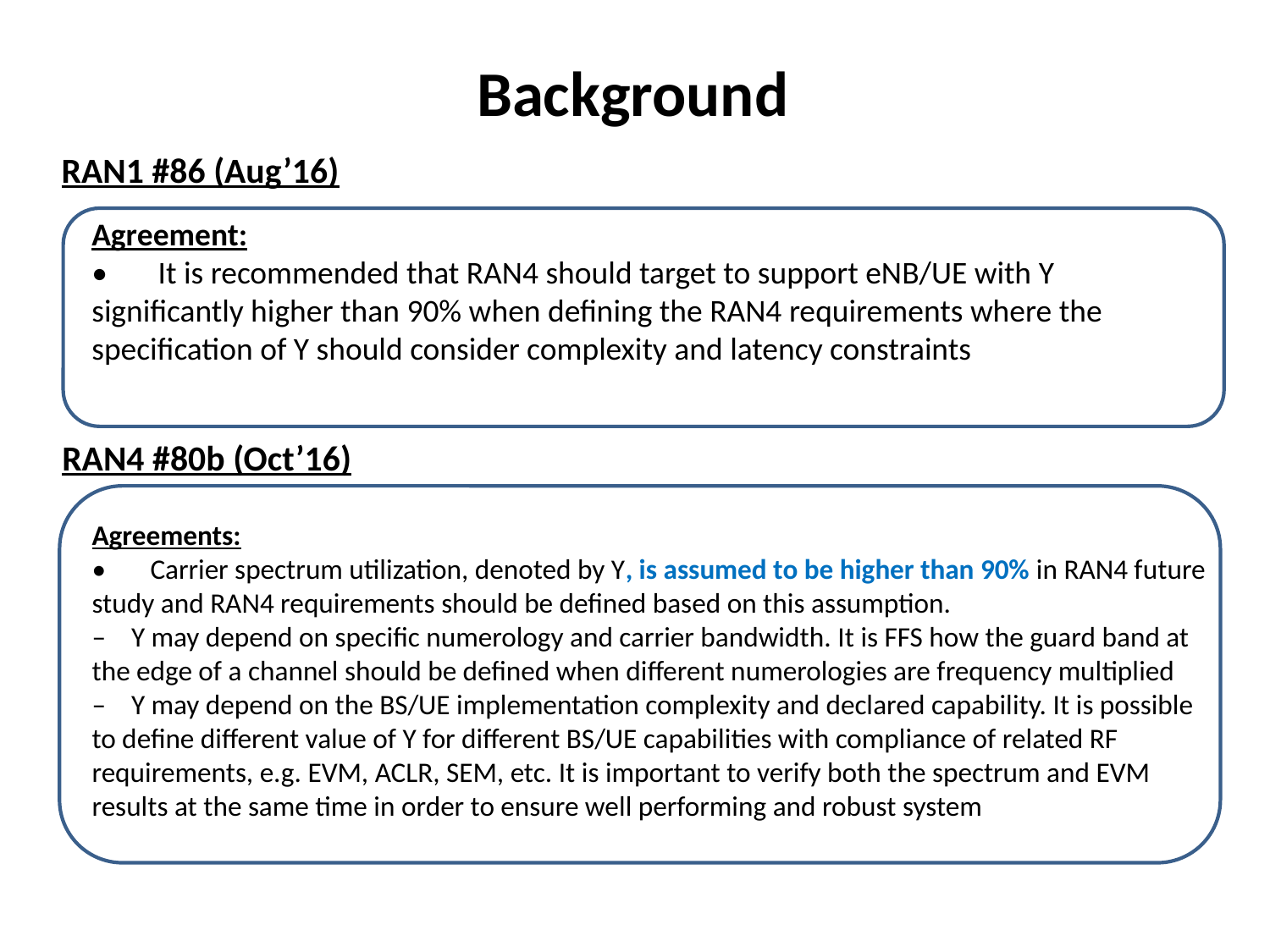

Background

RAN1 #86 (Aug’16)

Agreement:
•       It is recommended that RAN4 should target to support eNB/UE with Y significantly higher than 90% when defining the RAN4 requirements where the specification of Y should consider complexity and latency constraints

RAN4 #80b (Oct’16)

Agreements:
•       Carrier spectrum utilization, denoted by Y, is assumed to be higher than 90% in RAN4 future study and RAN4 requirements should be defined based on this assumption.
–    Y may depend on specific numerology and carrier bandwidth. It is FFS how the guard band at the edge of a channel should be defined when different numerologies are frequency multiplied
–    Y may depend on the BS/UE implementation complexity and declared capability. It is possible to define different value of Y for different BS/UE capabilities with compliance of related RF requirements, e.g. EVM, ACLR, SEM, etc. It is important to verify both the spectrum and EVM results at the same time in order to ensure well performing and robust system